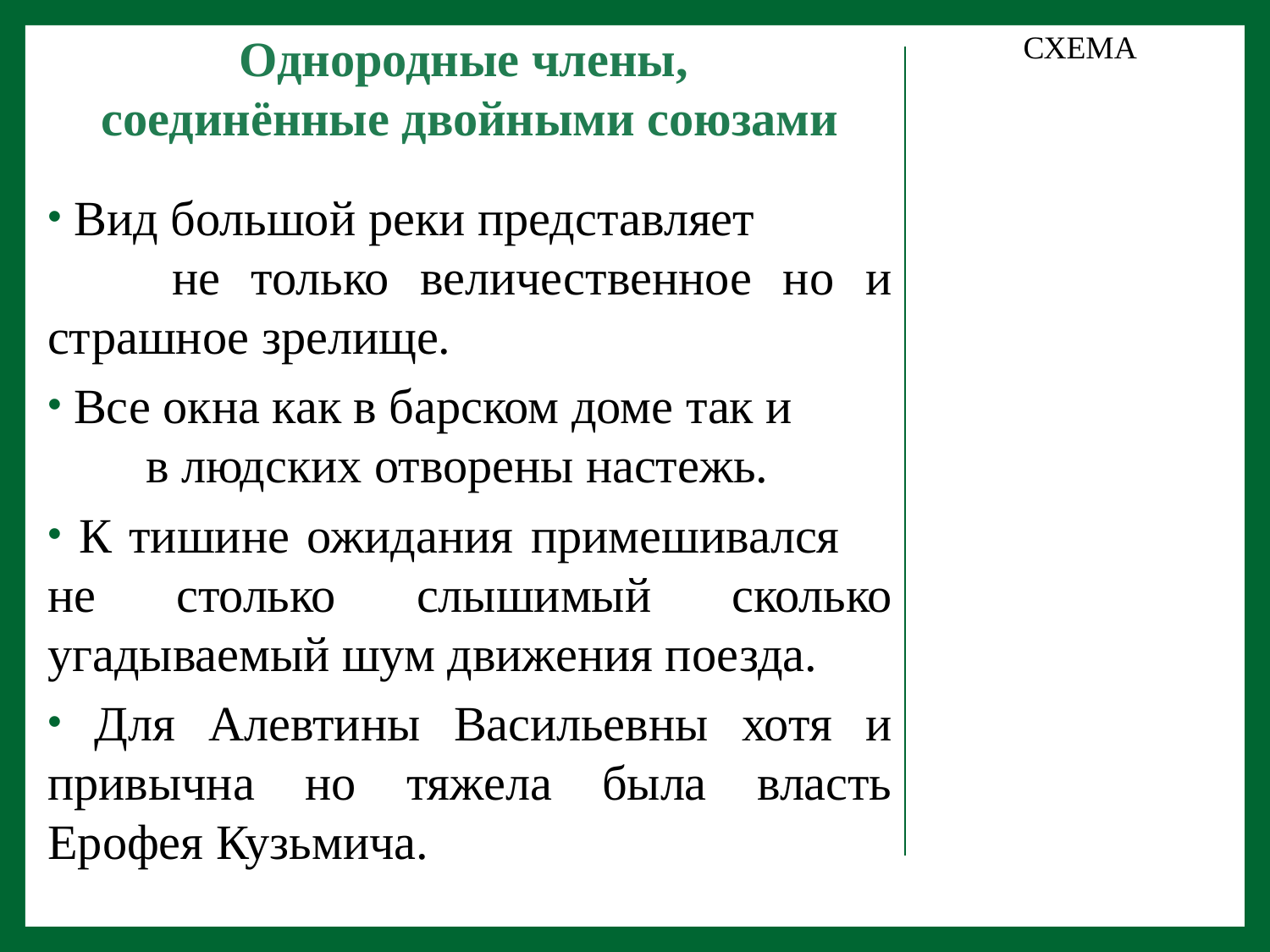

СХЕМА
Однородные члены,
соединённые двойными союзами

 Вид большой реки представляет                не только величественное но и страшное зрелище.
 Все окна как в барском доме так и                 в людских отворены настежь.
 К тишине ожидания примешивался    не столько слышимый сколько угадываемый шум движения поезда.
 Для Алевтины Васильевны хотя и привычна но тяжела была власть Ерофея Кузьмича.